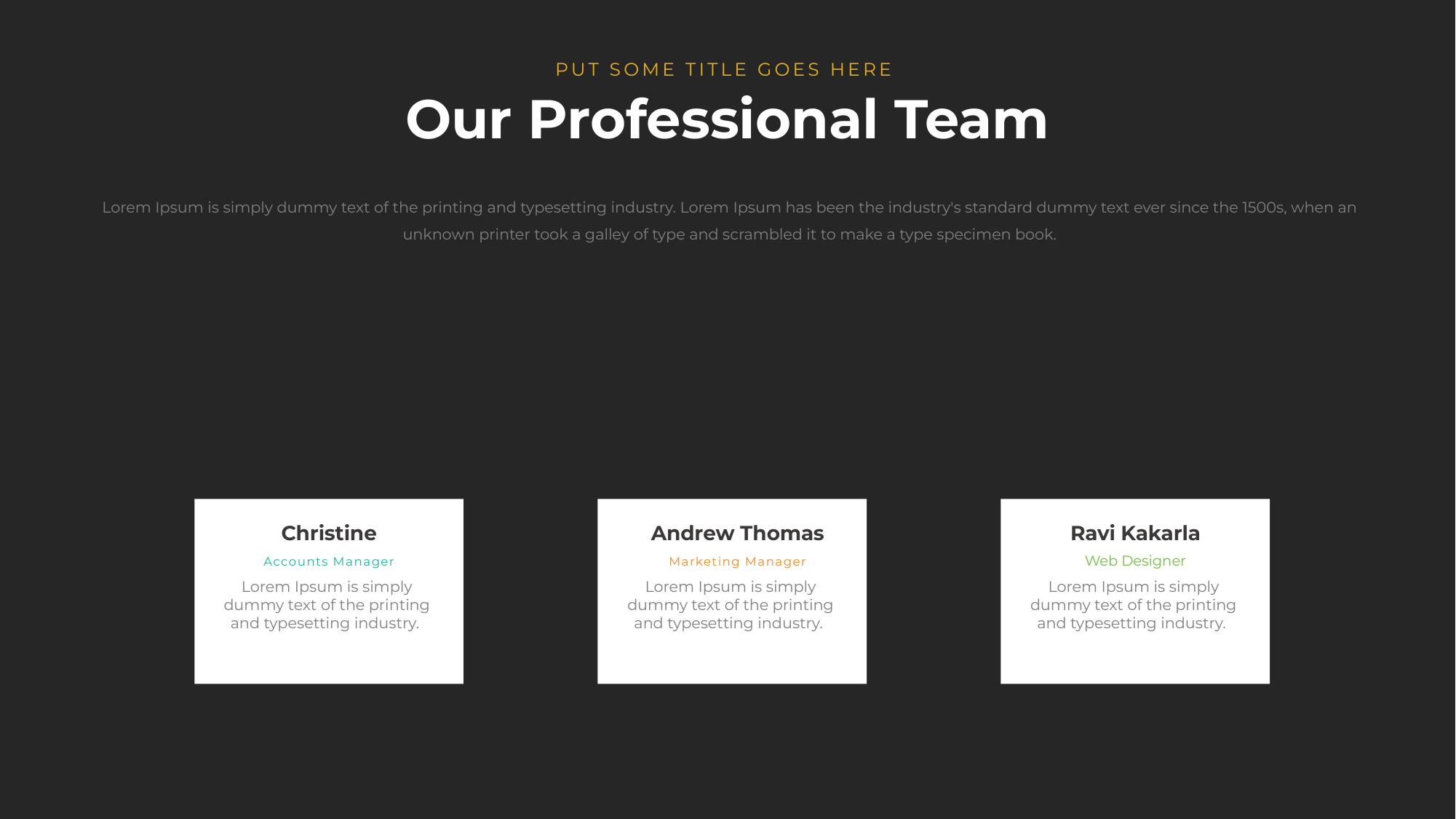

PUT SOME TITLE GOES HERE
Our Professional Team
Lorem Ipsum is simply dummy text of the printing and typesetting industry. Lorem Ipsum has been the industry's standard dummy text ever since the 1500s, when an unknown printer took a galley of type and scrambled it to make a type specimen book.

Christine
Accounts Manager
Andrew Thomas
Marketing Manager
Ravi Kakarla
Web Designer
Lorem Ipsum is simply dummy text of the printing and typesetting industry.
Lorem Ipsum is simply dummy text of the printing and typesetting industry.
Lorem Ipsum is simply dummy text of the printing and typesetting industry.